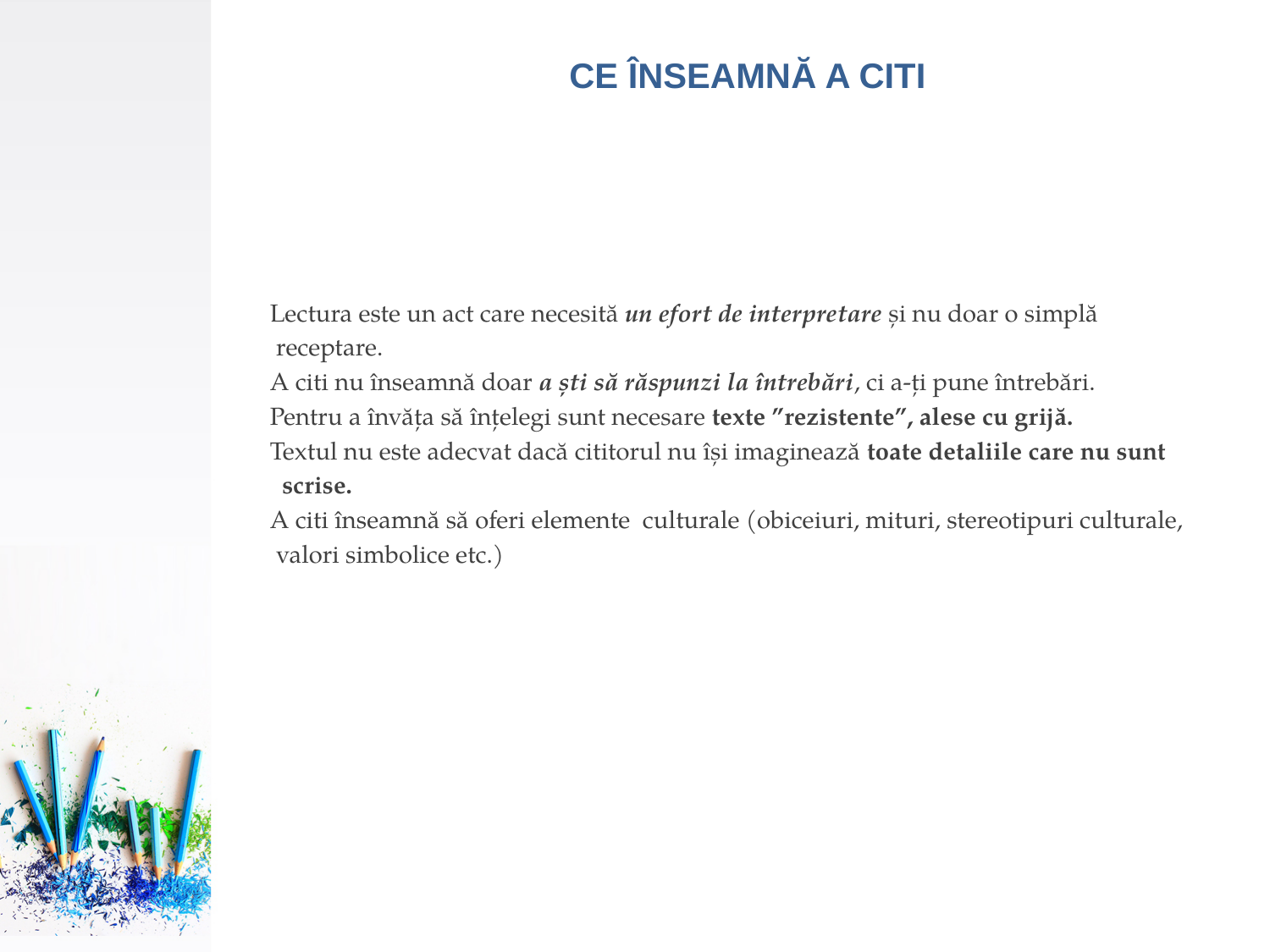

# CE ÎNSEAMNĂ A CITI

Lectura este un act care necesită un efort de interpretare și nu doar o simplă
 receptare.
A citi nu înseamnă doar a ști să răspunzi la întrebări, ci a-ți pune întrebări.
Pentru a învăța să înțelegi sunt necesare texte ”rezistente”, alese cu grijă.
Textul nu este adecvat dacă cititorul nu își imaginează toate detaliile care nu sunt
  scrise.
A citi înseamnă să oferi elemente  culturale (obiceiuri, mituri, stereotipuri culturale,
 valori simbolice etc.)